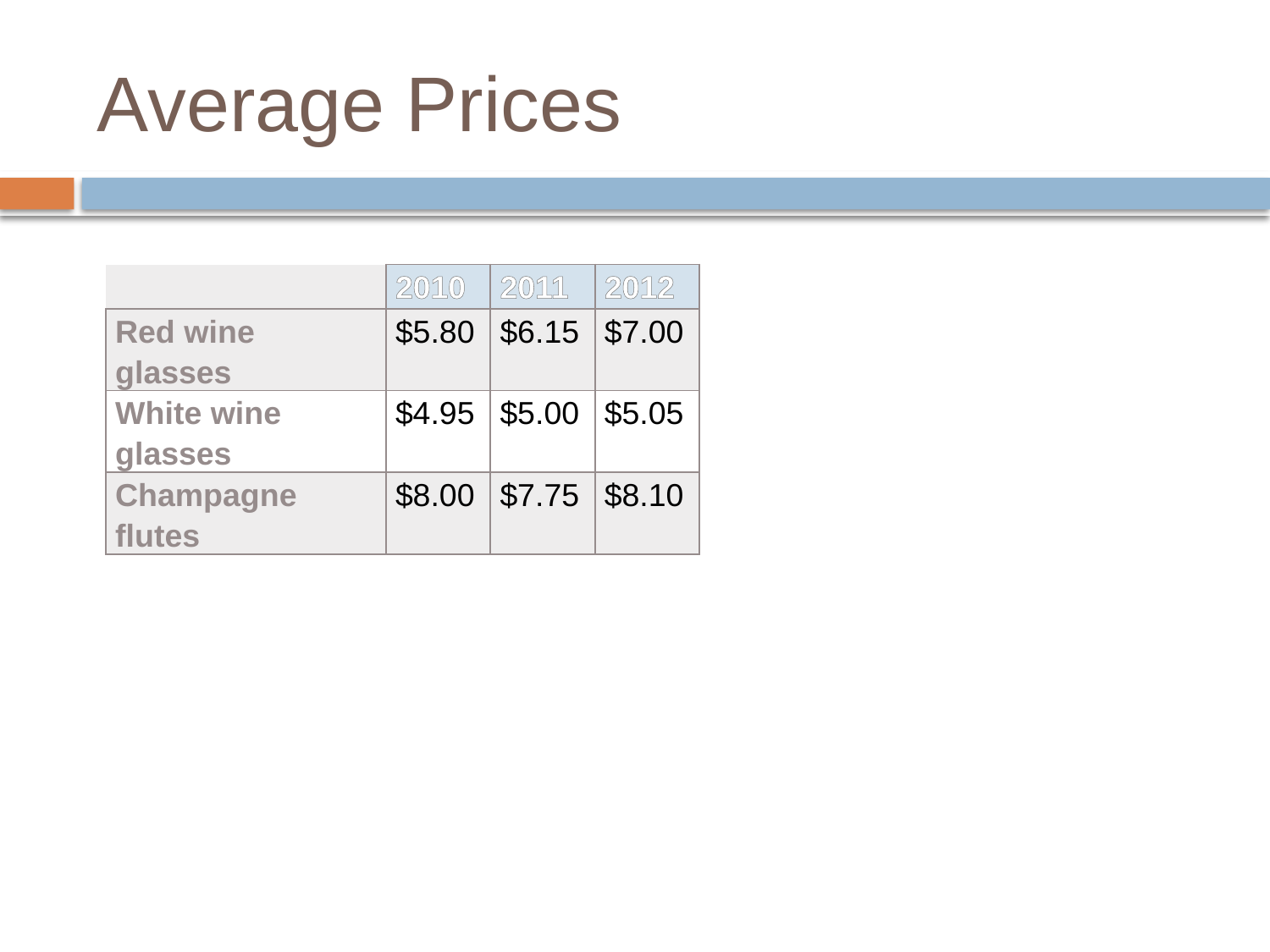

# Average Prices
|  | 2010 | 2011 | 2012 |
| --- | --- | --- | --- |
| Red wine glasses | $5.80 | $6.15 | $7.00 |
| White wine glasses | $4.95 | $5.00 | $5.05 |
| Champagne flutes | $8.00 | $7.75 | $8.10 |